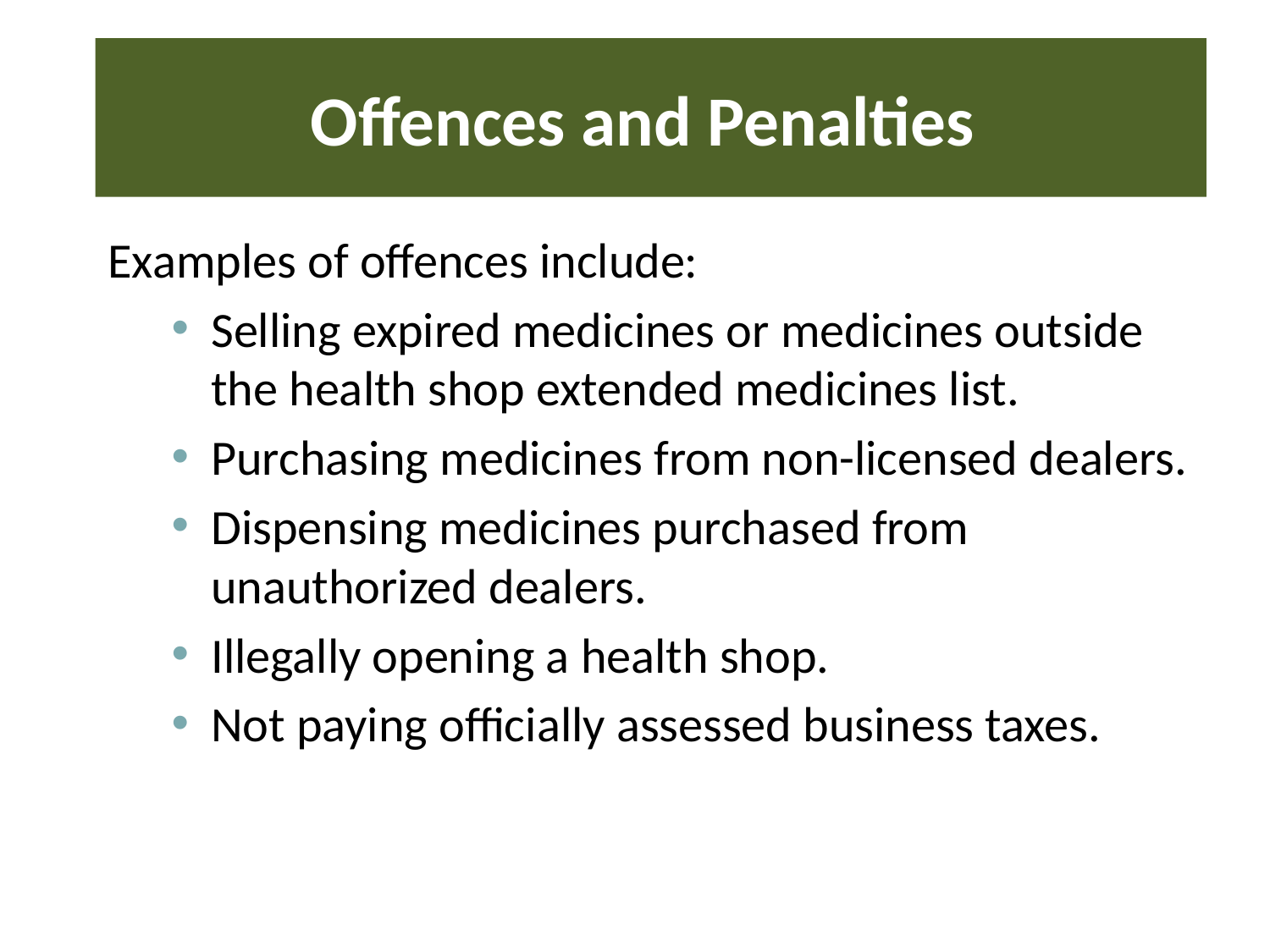

# Offences and Penalties
Examples of offences include:
Selling expired medicines or medicines outside the health shop extended medicines list.
Purchasing medicines from non-licensed dealers.
Dispensing medicines purchased from unauthorized dealers.
Illegally opening a health shop.
Not paying officially assessed business taxes.